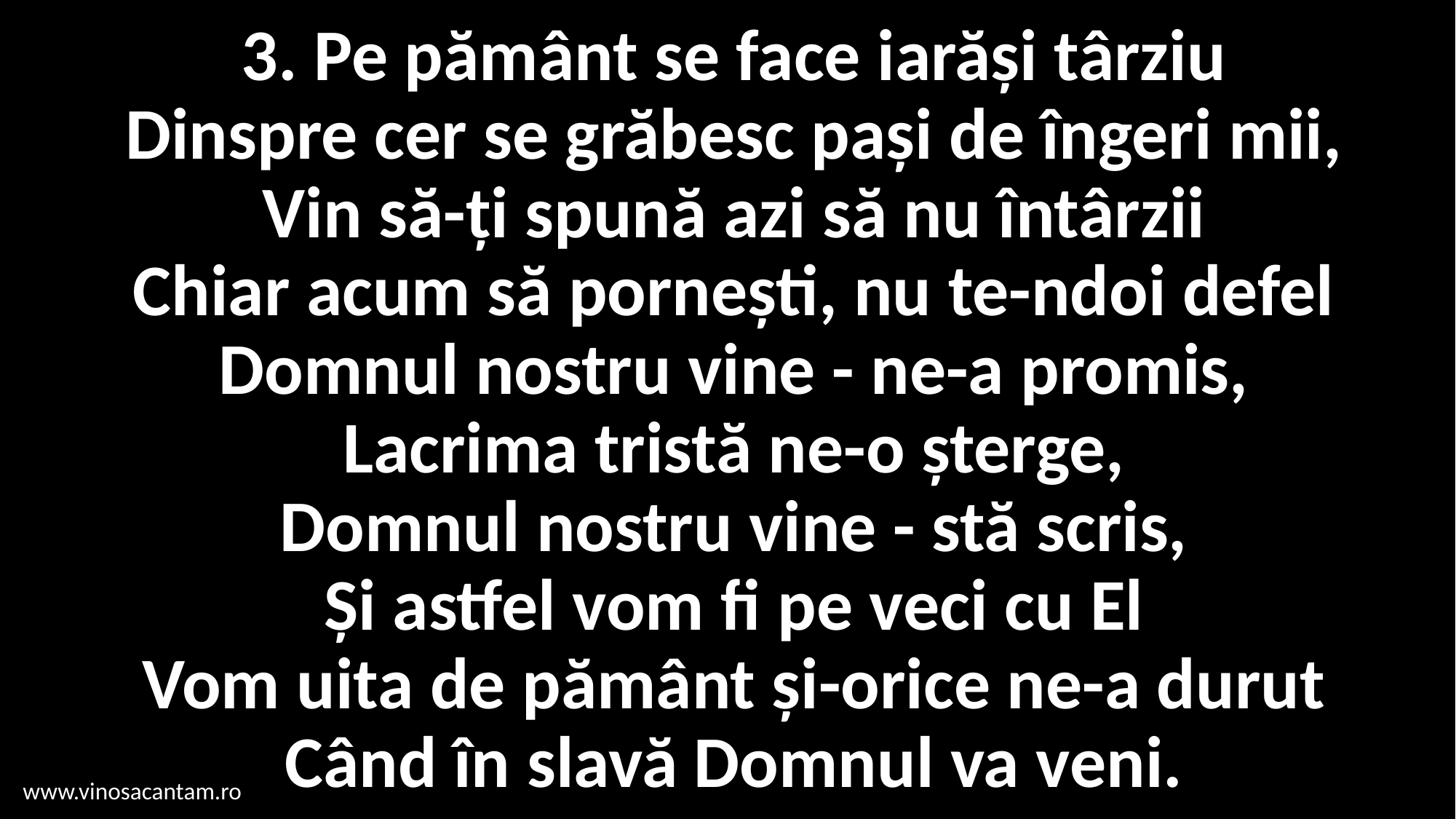

# 3. Pe pământ se face iarăși târziu Dinspre cer se grăbesc pași de îngeri mii, Vin să-ți spună azi să nu întârzii Chiar acum să pornești, nu te-ndoi defel Domnul nostru vine - ne-a promis, Lacrima tristă ne-o șterge, Domnul nostru vine - stă scris, Și astfel vom fi pe veci cu El Vom uita de pământ și-orice ne-a durut Când în slavă Domnul va veni.
www.vinosacantam.ro